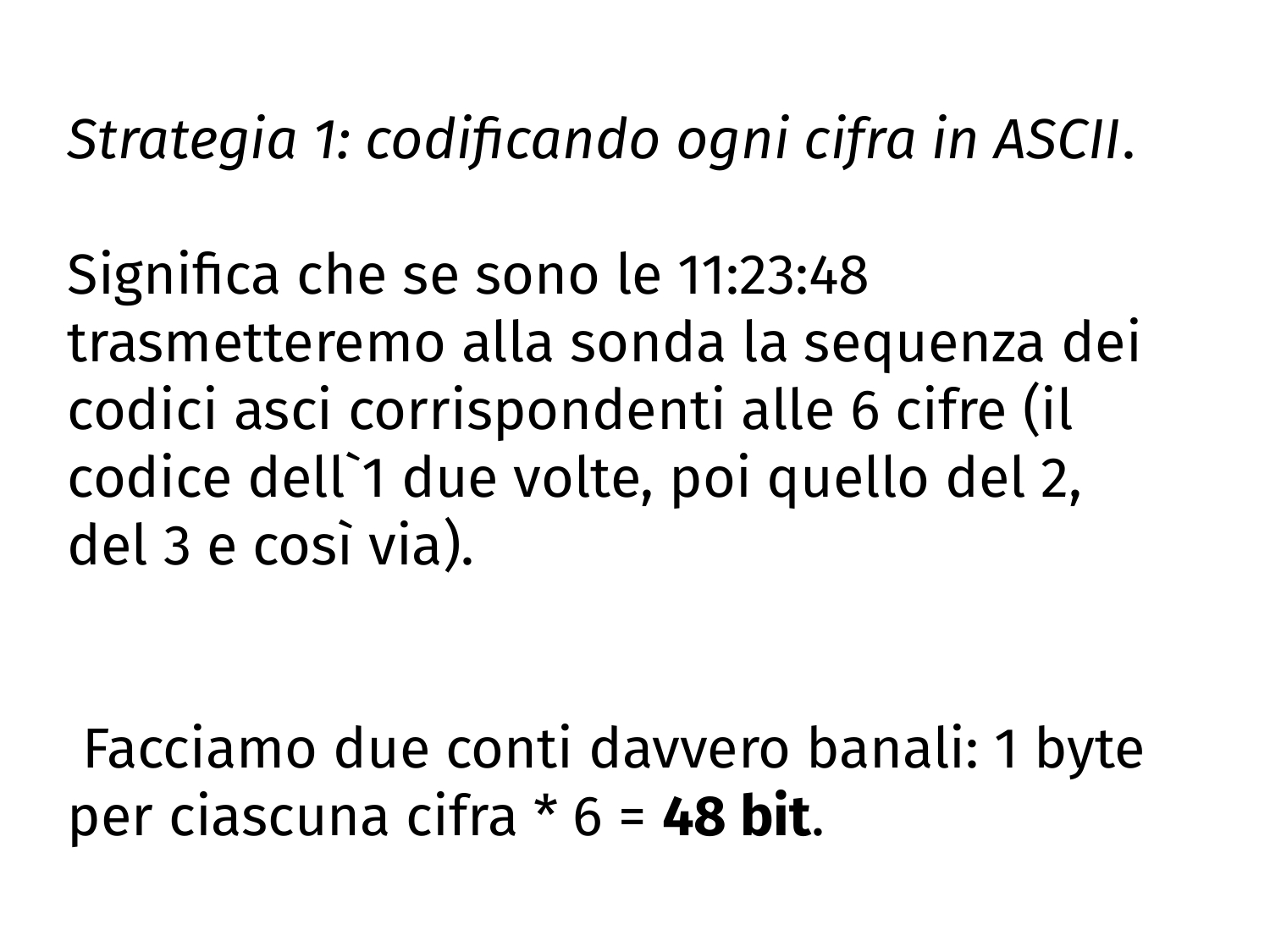

Strategia 1: codificando ogni cifra in ASCII.
Significa che se sono le 11:23:48 trasmetteremo alla sonda la sequenza dei codici asci corrispondenti alle 6 cifre (il codice dell`1 due volte, poi quello del 2, del 3 e così via).

 Facciamo due conti davvero banali: 1 byte per ciascuna cifra * 6 = 48 bit.